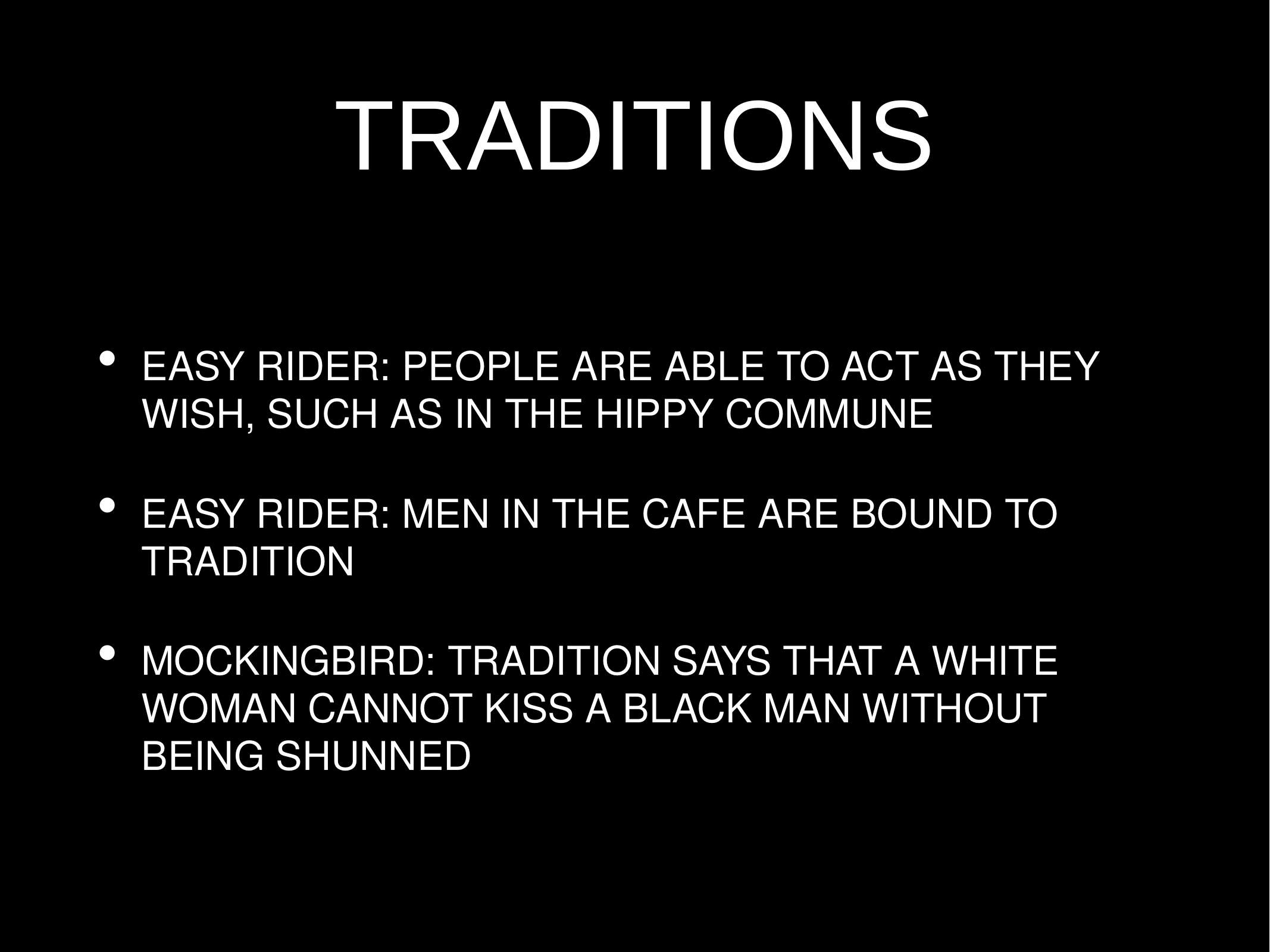

# TRADITIONS
EASY RIDER: PEOPLE ARE ABLE TO ACT AS THEY WISH, SUCH AS IN THE HIPPY COMMUNE
EASY RIDER: MEN IN THE CAFE ARE BOUND TO TRADITION
MOCKINGBIRD: TRADITION SAYS THAT A WHITE WOMAN CANNOT KISS A BLACK MAN WITHOUT BEING SHUNNED